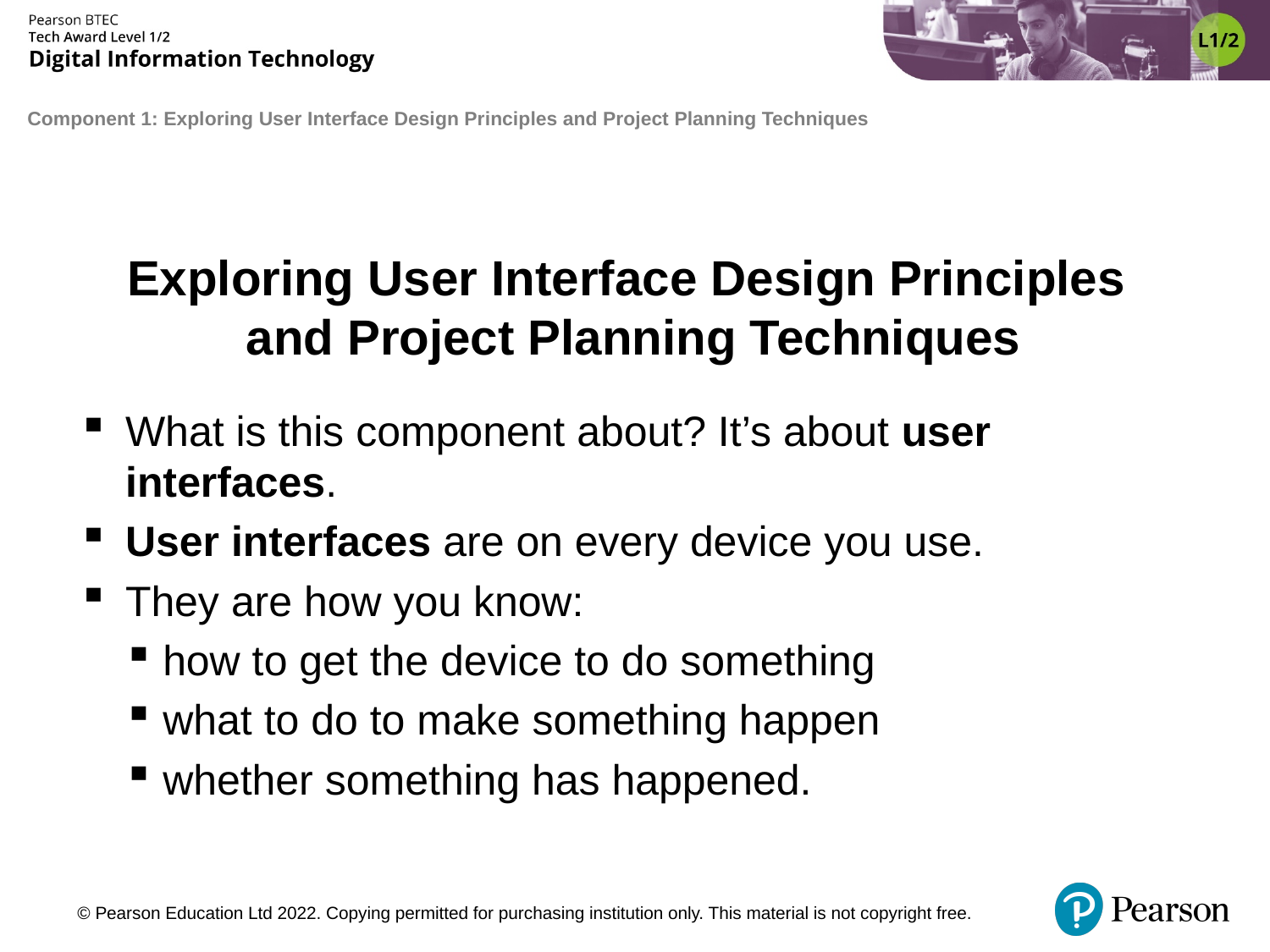

# Exploring User Interface Design Principles and Project Planning Techniques
What is this component about? It’s about user interfaces.
User interfaces are on every device you use.
They are how you know:
how to get the device to do something
what to do to make something happen
whether something has happened.